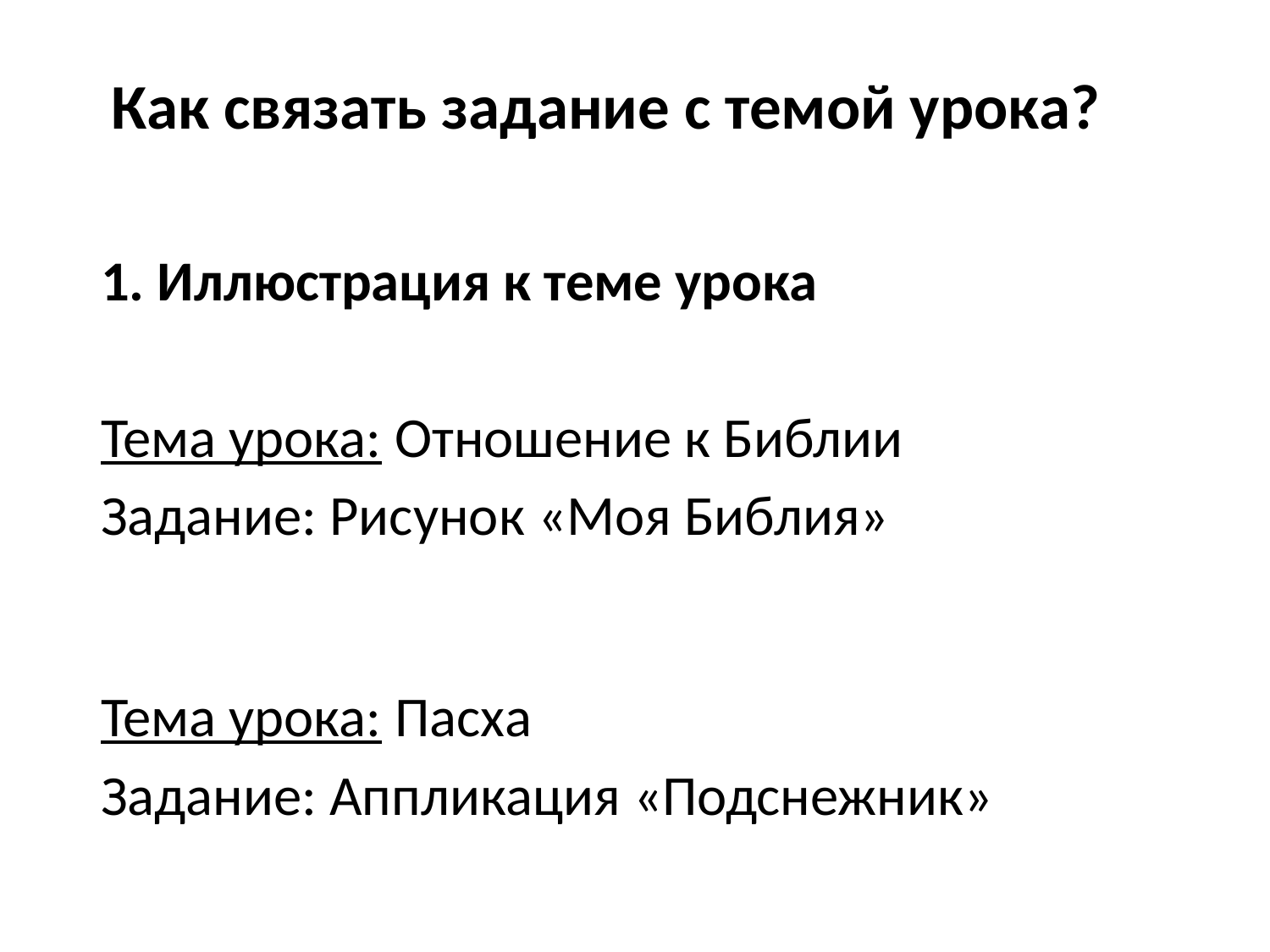

Как связать задание с темой урока?
1. Иллюстрация к теме урока

Тема урока: Отношение к Библии
Задание: Рисунок «Моя Библия»
Тема урока: Пасха
Задание: Аппликация «Подснежник»